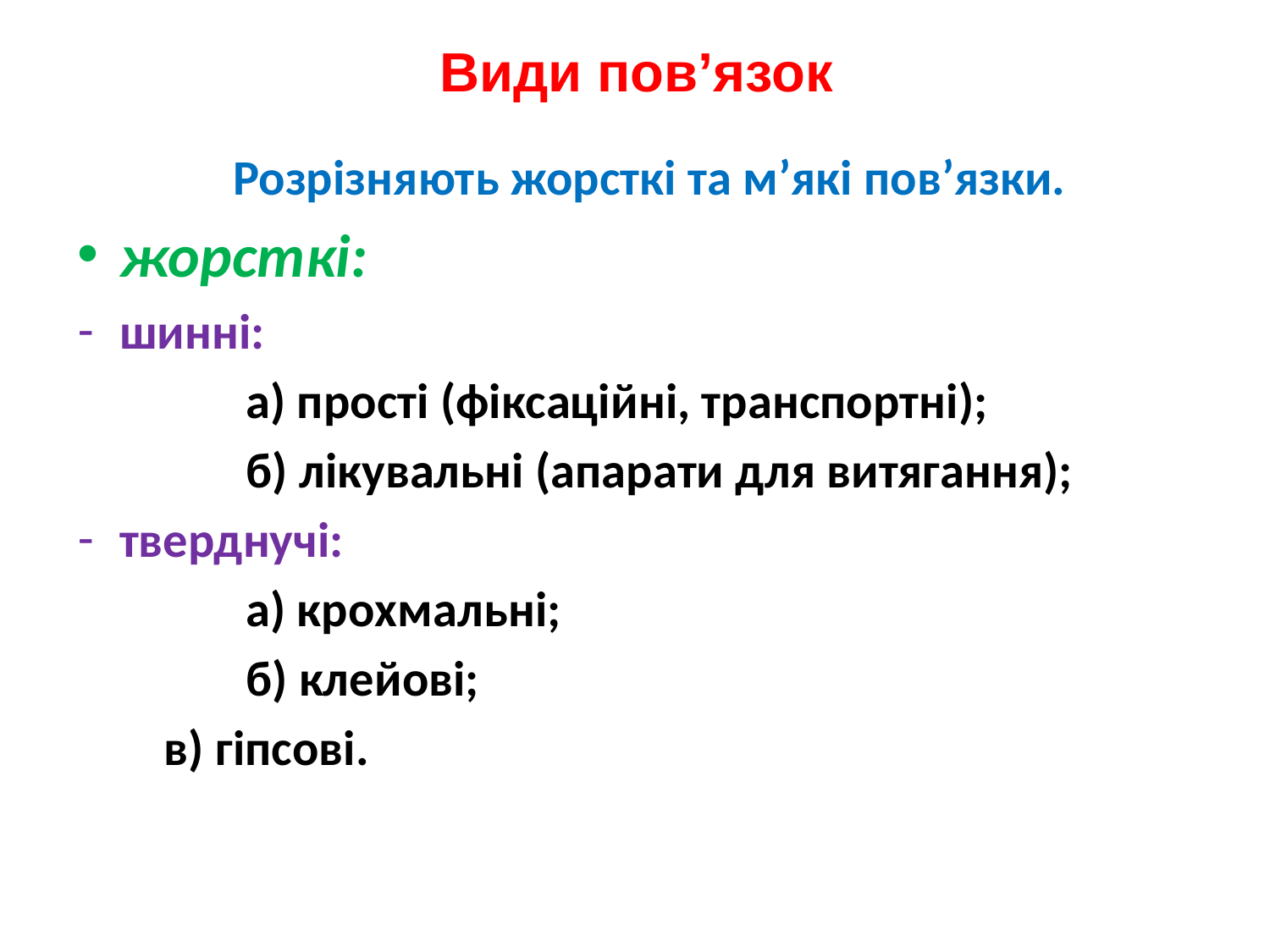

Види пов’язок
Розрізняють жорсткі та м’які пов’язки.
жорсткі:
шинні:
               а) прості (фіксаційні, транспортні);
               б) лікувальні (апарати для витягання);
тверднучі:
               а) крохмальні;
               б) клейові;
		    в) гіпсові.